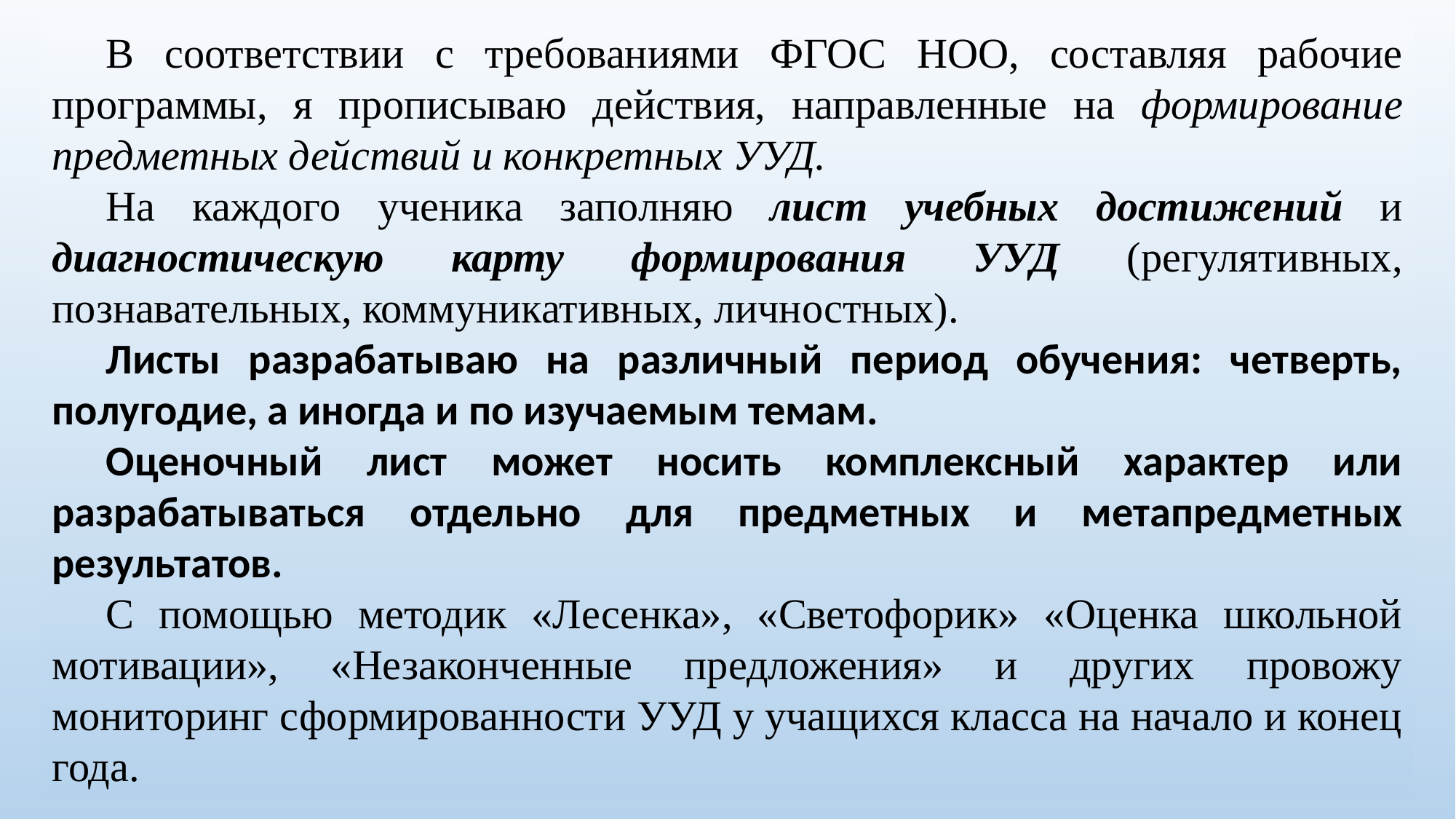

В соответствии с требованиями ФГОС НОО, составляя рабочие программы, я прописываю действия, направленные на формирование предметных действий и конкретных УУД.
На каждого ученика заполняю лист учебных достижений и диагностическую карту формирования УУД (регулятивных, познавательных, коммуникативных, личностных).
Листы разрабатываю на различный период обучения: четверть, полугодие, а иногда и по изучаемым темам.
Оценочный лист может носить комплексный характер или разрабатываться отдельно для предметных и метапредметных результатов.
С помощью методик «Лесенка», «Светофорик» «Оценка школьной мотивации», «Незаконченные предложения» и других провожу мониторинг сформированности УУД у учащихся класса на начало и конец года.